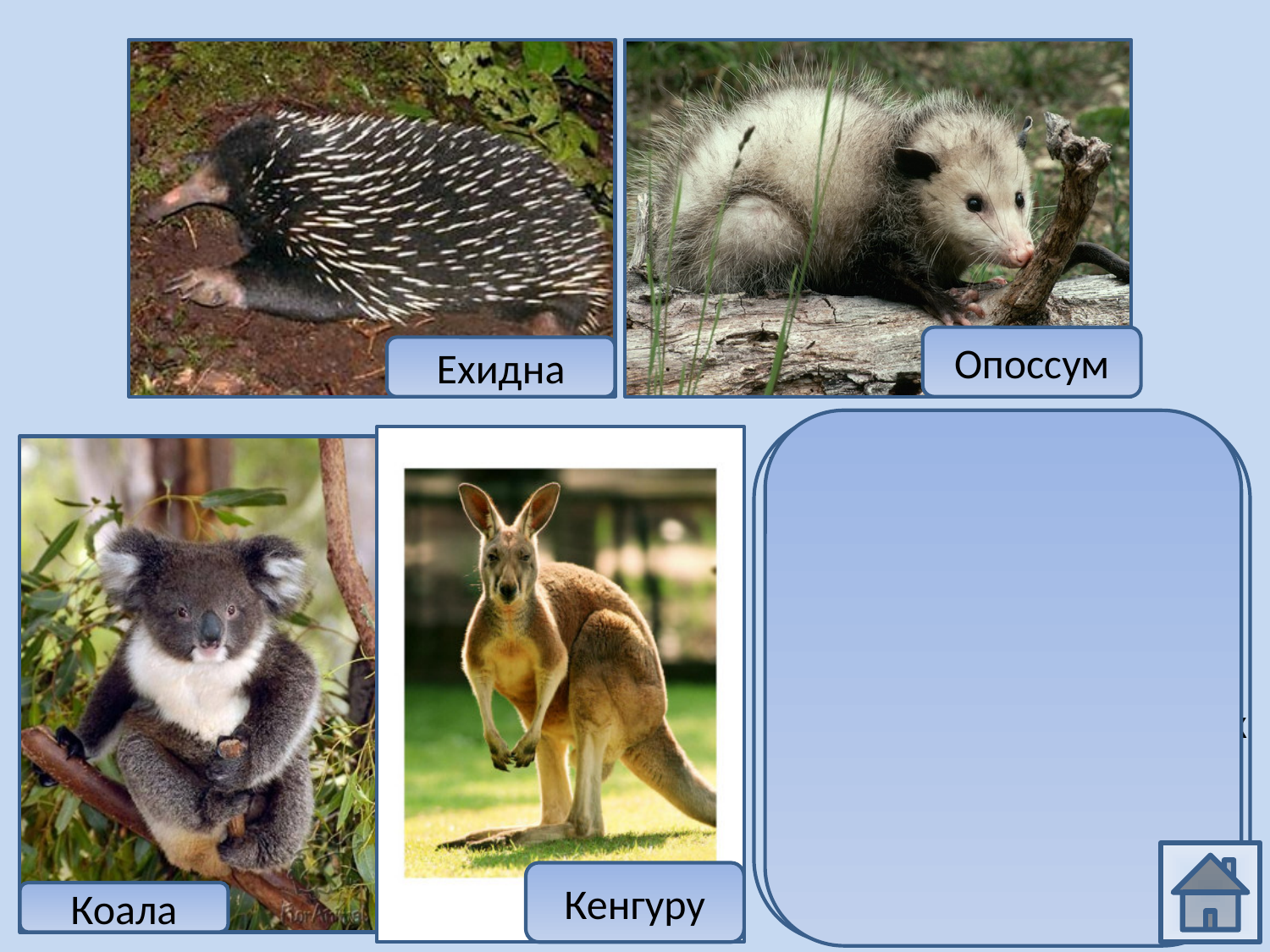

Опоссум
Ехидна

Ехидна относится к
 самым примитивным
млекопитающим,
которые откладывают
яйца. Остальные
представители относятся к отряду сумчатых.

Кенгуру
Коала